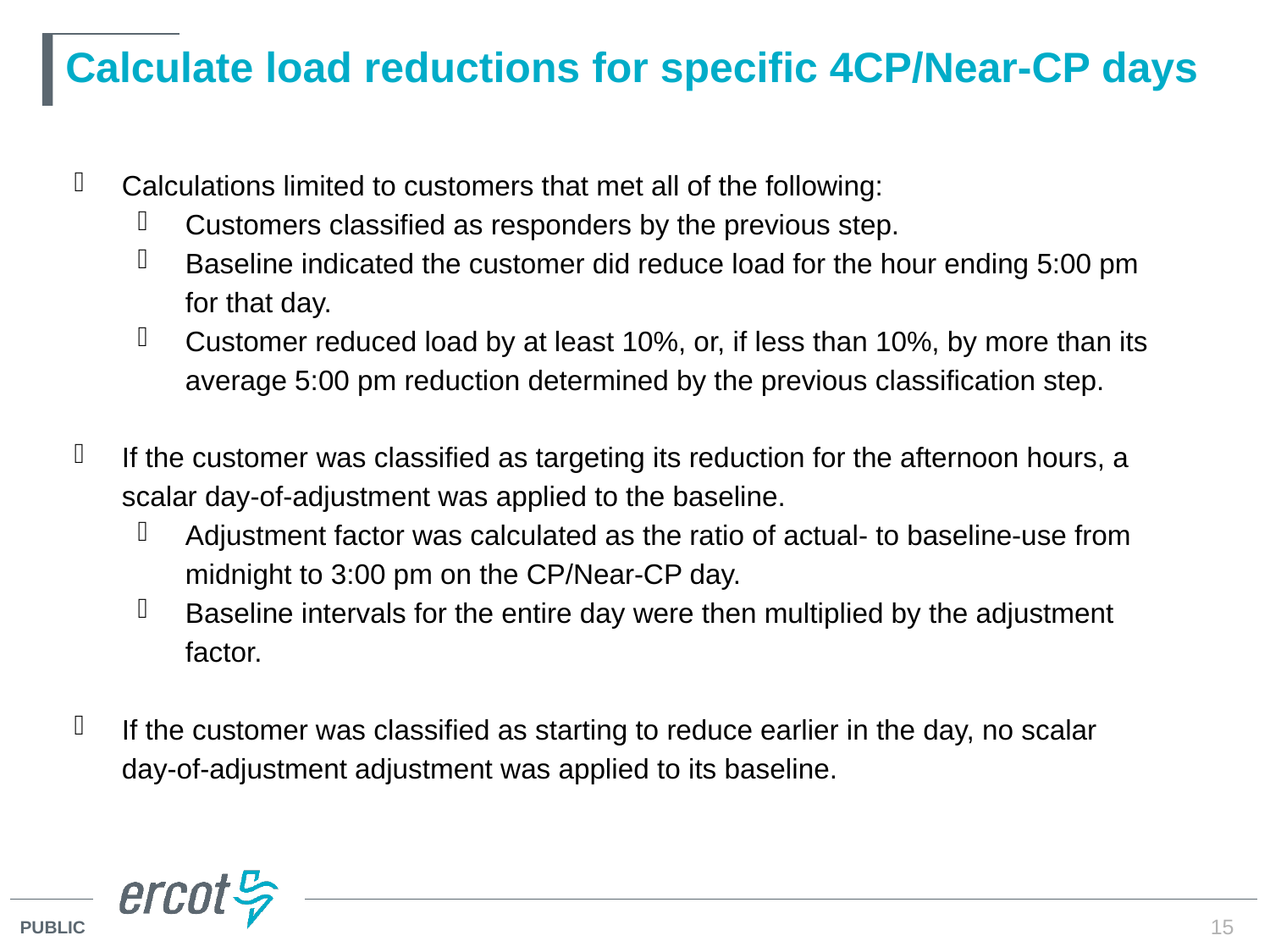

# Calculate load reductions for specific 4CP/Near-CP days

Calculations limited to customers that met all of the following:
Customers classified as responders by the previous step.
Baseline indicated the customer did reduce load for the hour ending 5:00 pm for that day.
Customer reduced load by at least 10%, or, if less than 10%, by more than its average 5:00 pm reduction determined by the previous classification step.

If the customer was classified as targeting its reduction for the afternoon hours, a scalar day-of-adjustment was applied to the baseline.
Adjustment factor was calculated as the ratio of actual- to baseline-use from midnight to 3:00 pm on the CP/Near-CP day.
Baseline intervals for the entire day were then multiplied by the adjustment factor.

If the customer was classified as starting to reduce earlier in the day, no scalar day-of-adjustment adjustment was applied to its baseline.

15